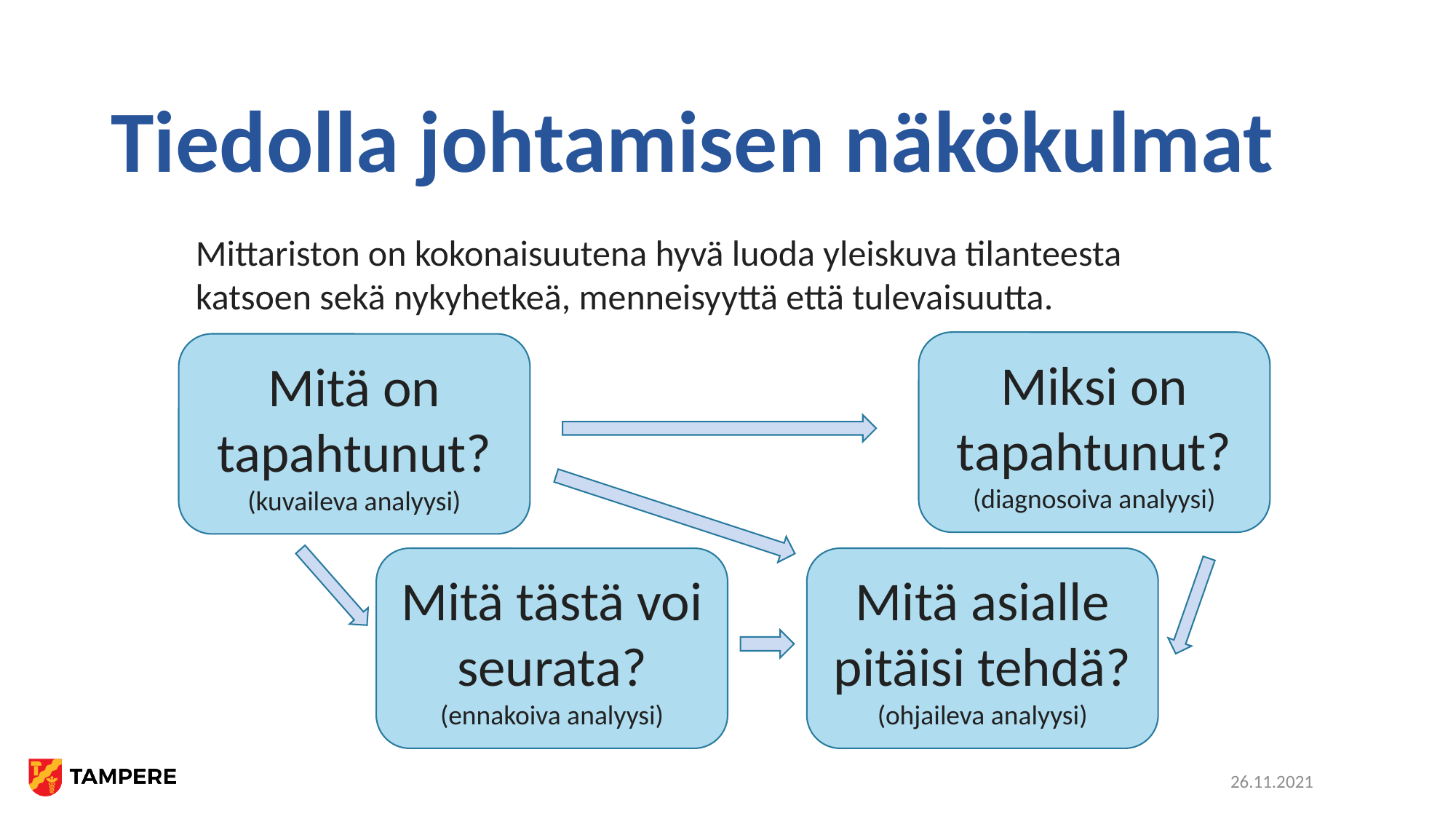

# Tiedolla johtamisen näkökulmat
Mittariston on kokonaisuutena hyvä luoda yleiskuva tilanteesta
katsoen sekä nykyhetkeä, menneisyyttä että tulevaisuutta.
Miksi on tapahtunut?
(diagnosoiva analyysi)
Mitä on tapahtunut?
(kuvaileva analyysi)

Mitä tästä voi seurata?
(ennakoiva analyysi)
Mitä asialle pitäisi tehdä?
(ohjaileva analyysi)

26.11.2021